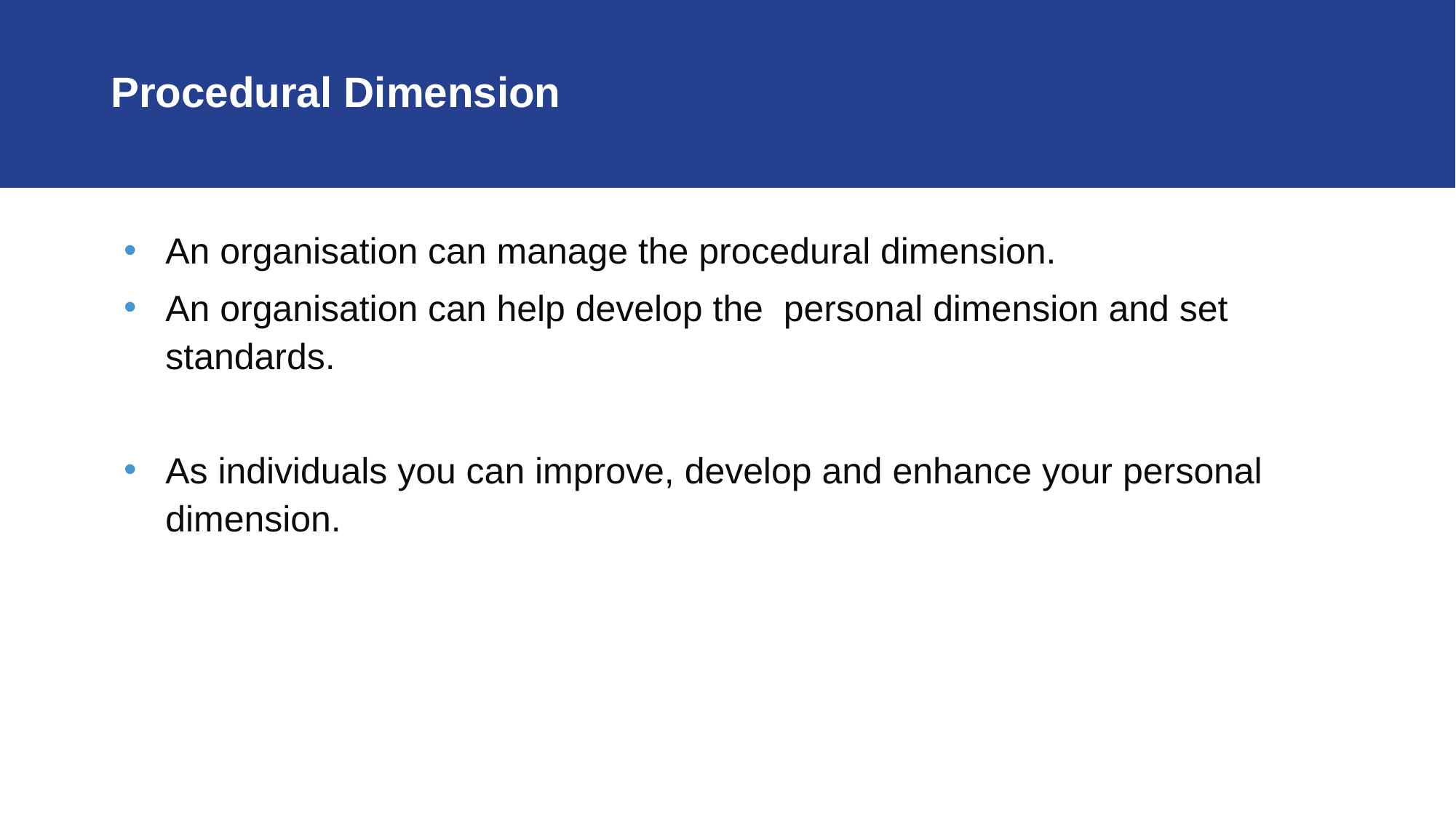

# Procedural Dimension
An organisation can manage the procedural dimension.
An organisation can help develop the  personal dimension and set standards.

As individuals you can improve, develop and enhance your personal dimension.